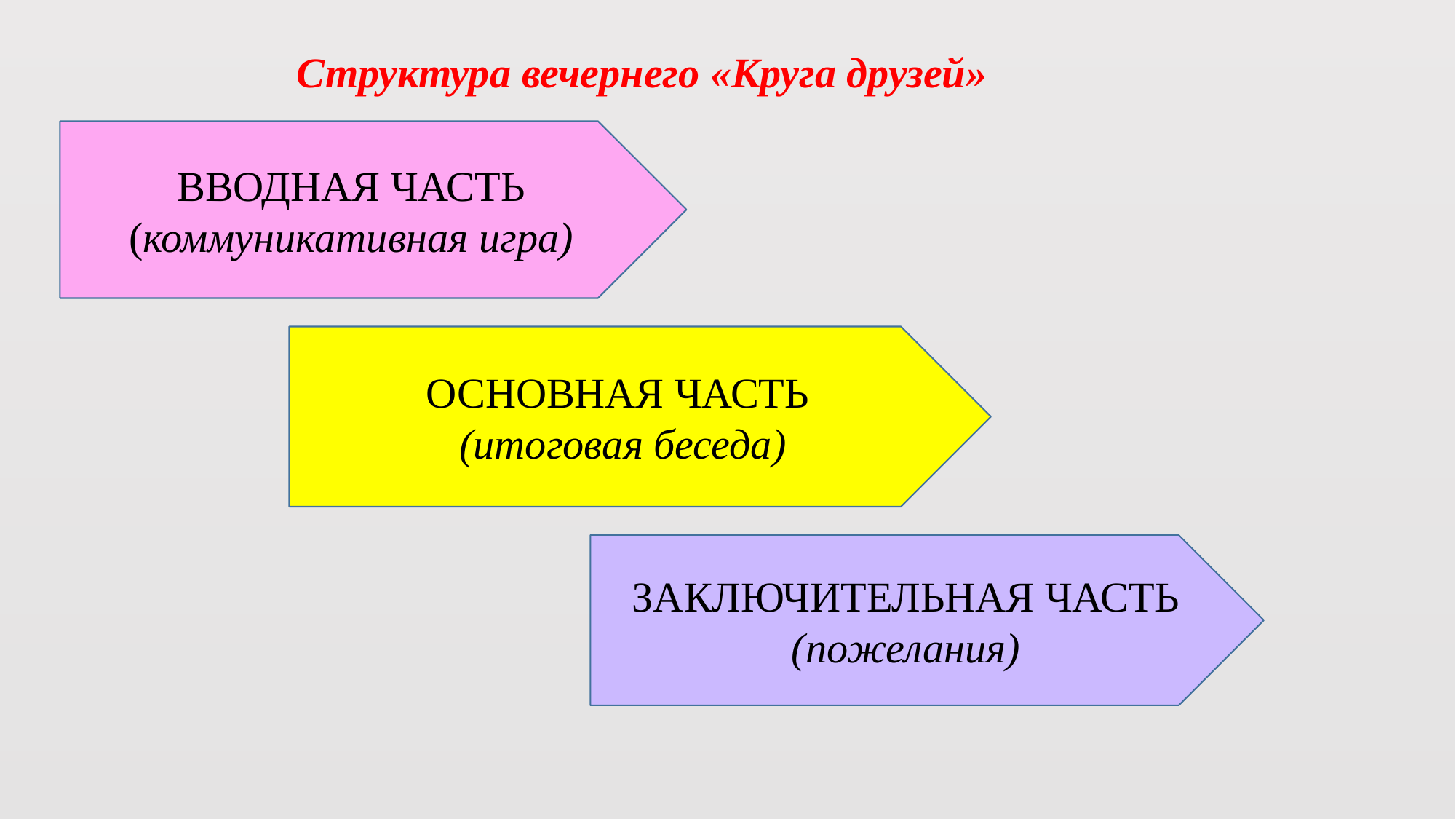

Структура вечернего «Круга друзей»
ВВОДНАЯ ЧАСТЬ (коммуникативная игра)
ОСНОВНАЯ ЧАСТЬ
 (итоговая беседа)
ЗАКЛЮЧИТЕЛЬНАЯ ЧАСТЬ (пожелания)